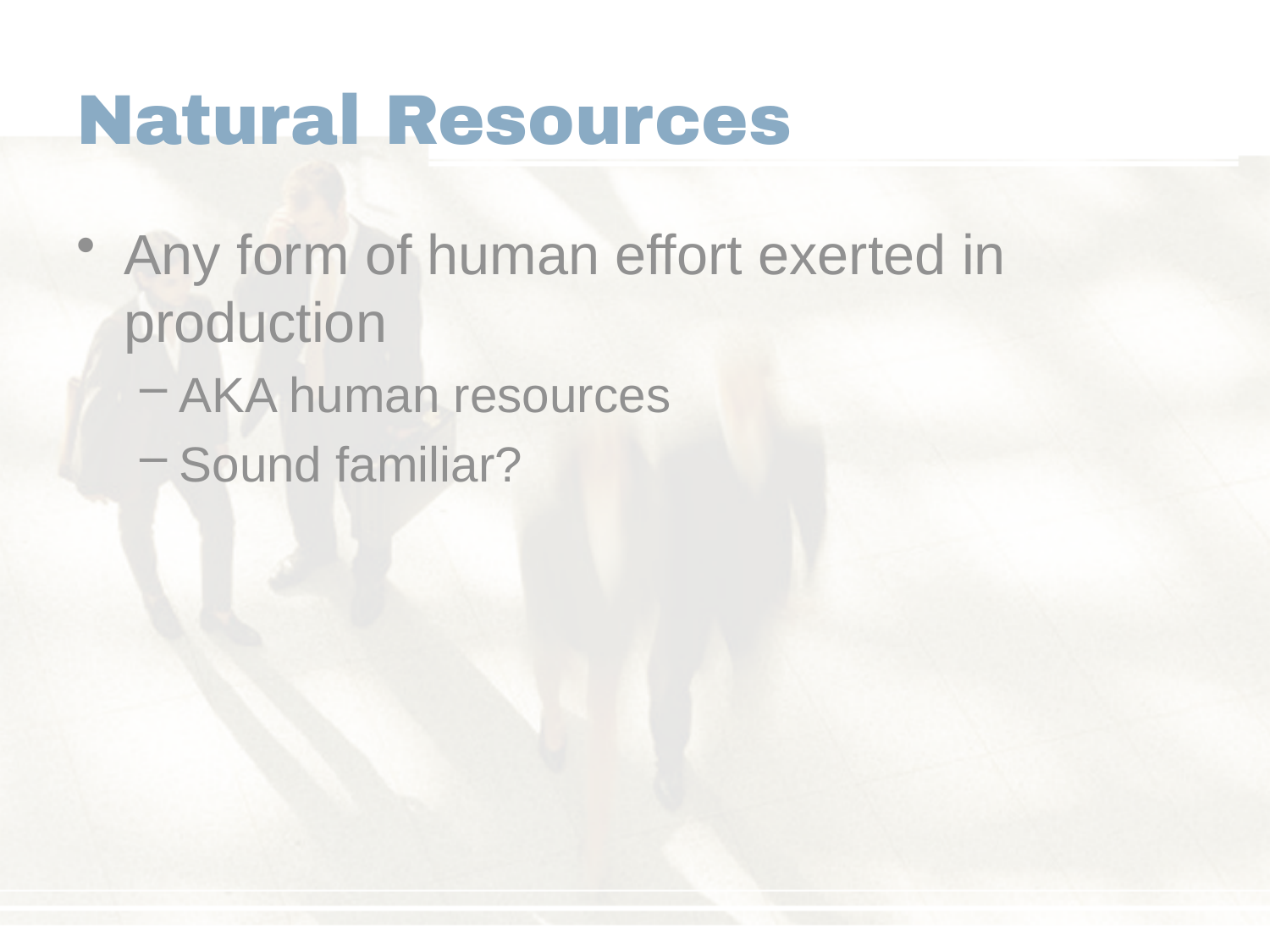

# Natural Resources
Any form of human effort exerted in production
AKA human resources
Sound familiar?